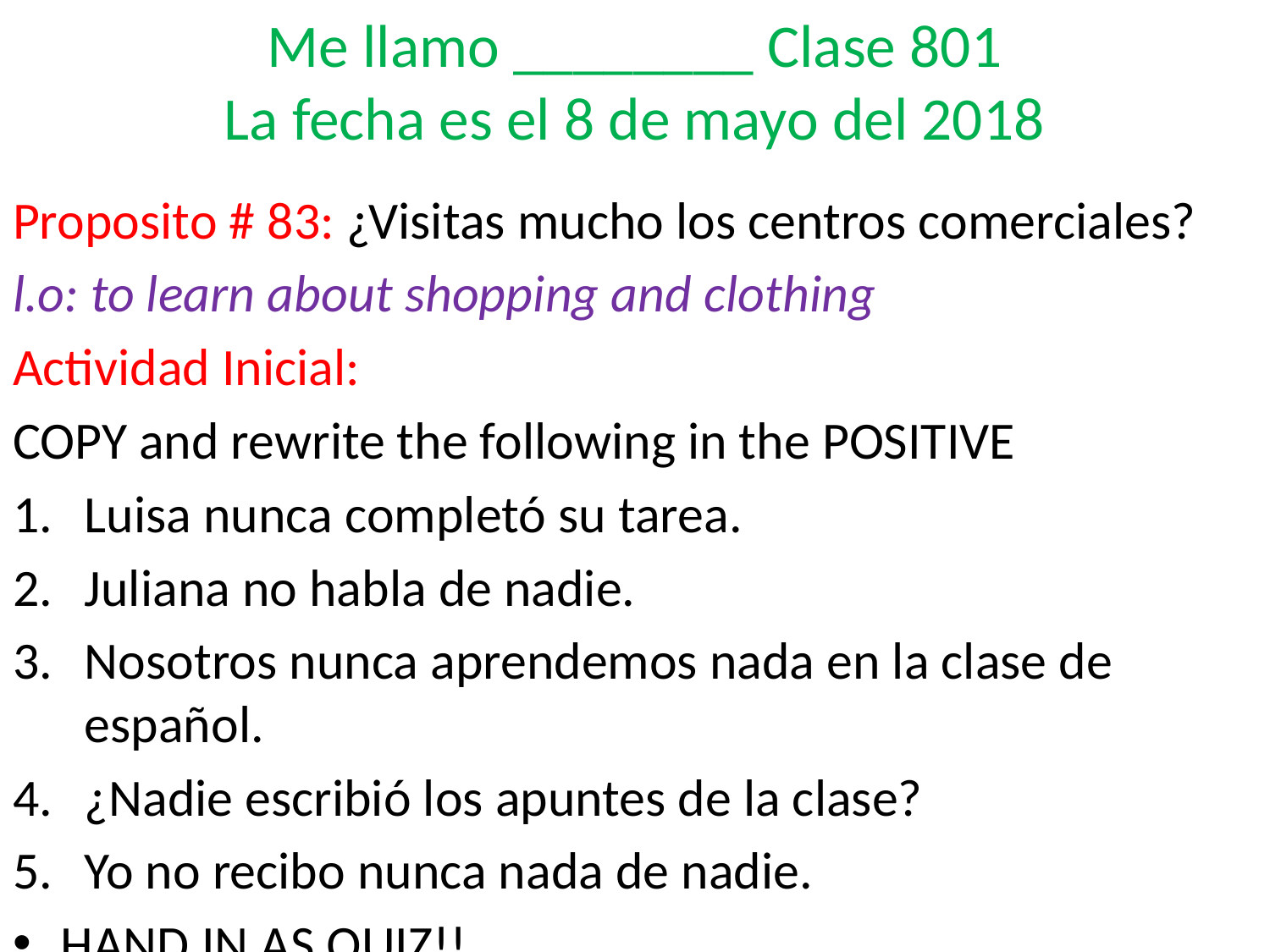

# Me llamo ________ Clase 801 La fecha es el 8 de mayo del 2018
Proposito # 83: ¿Visitas mucho los centros comerciales?
l.o: to learn about shopping and clothing
Actividad Inicial:
COPY and rewrite the following in the POSITIVE
Luisa nunca completó su tarea.
Juliana no habla de nadie.
Nosotros nunca aprendemos nada en la clase de español.
¿Nadie escribió los apuntes de la clase?
Yo no recibo nunca nada de nadie.
HAND IN AS QUIZ!!